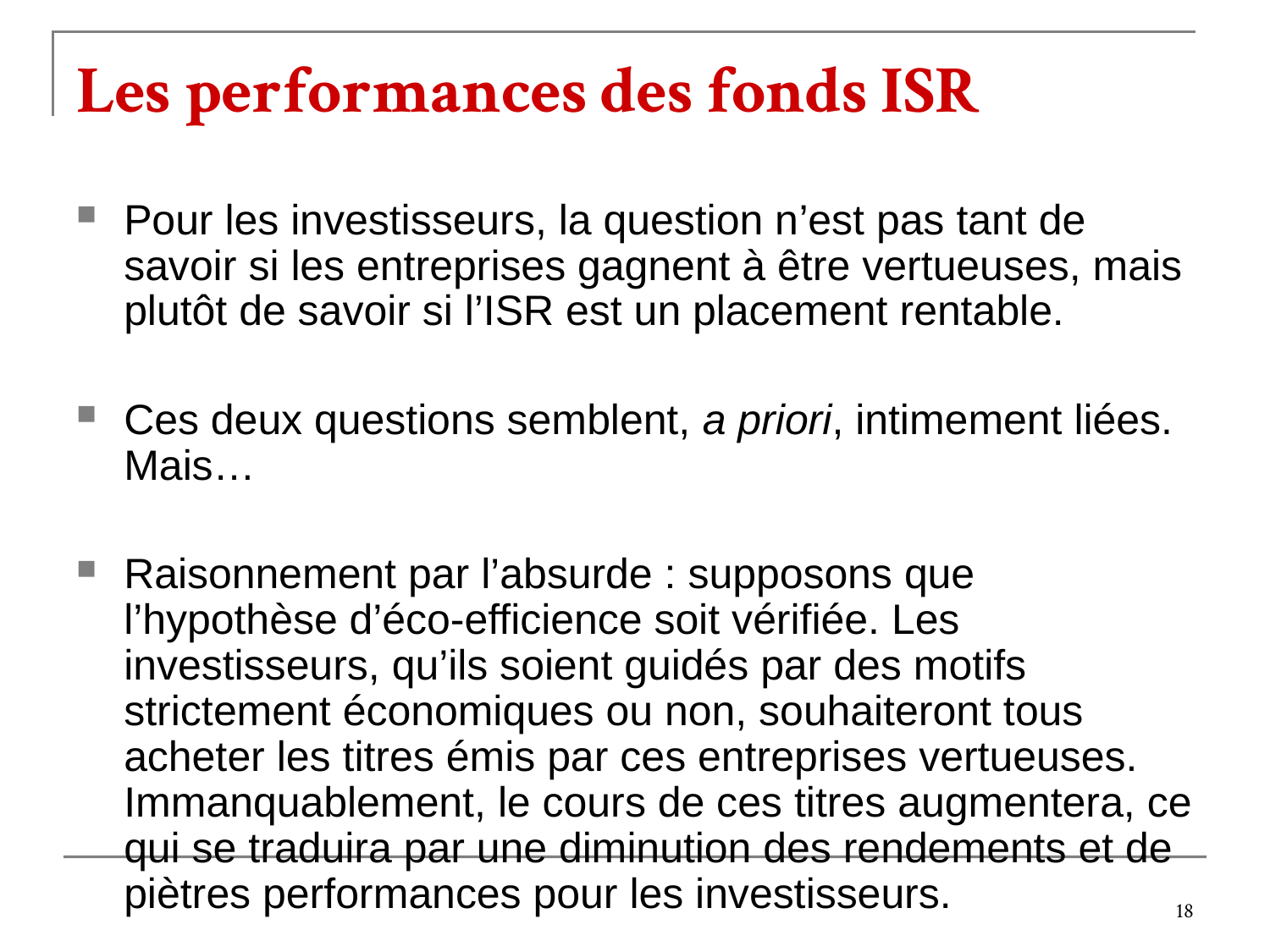

# Les performances des fonds ISR
Pour les investisseurs, la question n’est pas tant de savoir si les entreprises gagnent à être vertueuses, mais plutôt de savoir si l’ISR est un placement rentable.

Ces deux questions semblent, a priori, intimement liées. Mais…

Raisonnement par l’absurde : supposons que l’hypothèse d’éco-efficience soit vérifiée. Les investisseurs, qu’ils soient guidés par des motifs strictement économiques ou non, souhaiteront tous acheter les titres émis par ces entreprises vertueuses. Immanquablement, le cours de ces titres augmentera, ce qui se traduira par une diminution des rendements et de piètres performances pour les investisseurs.
18